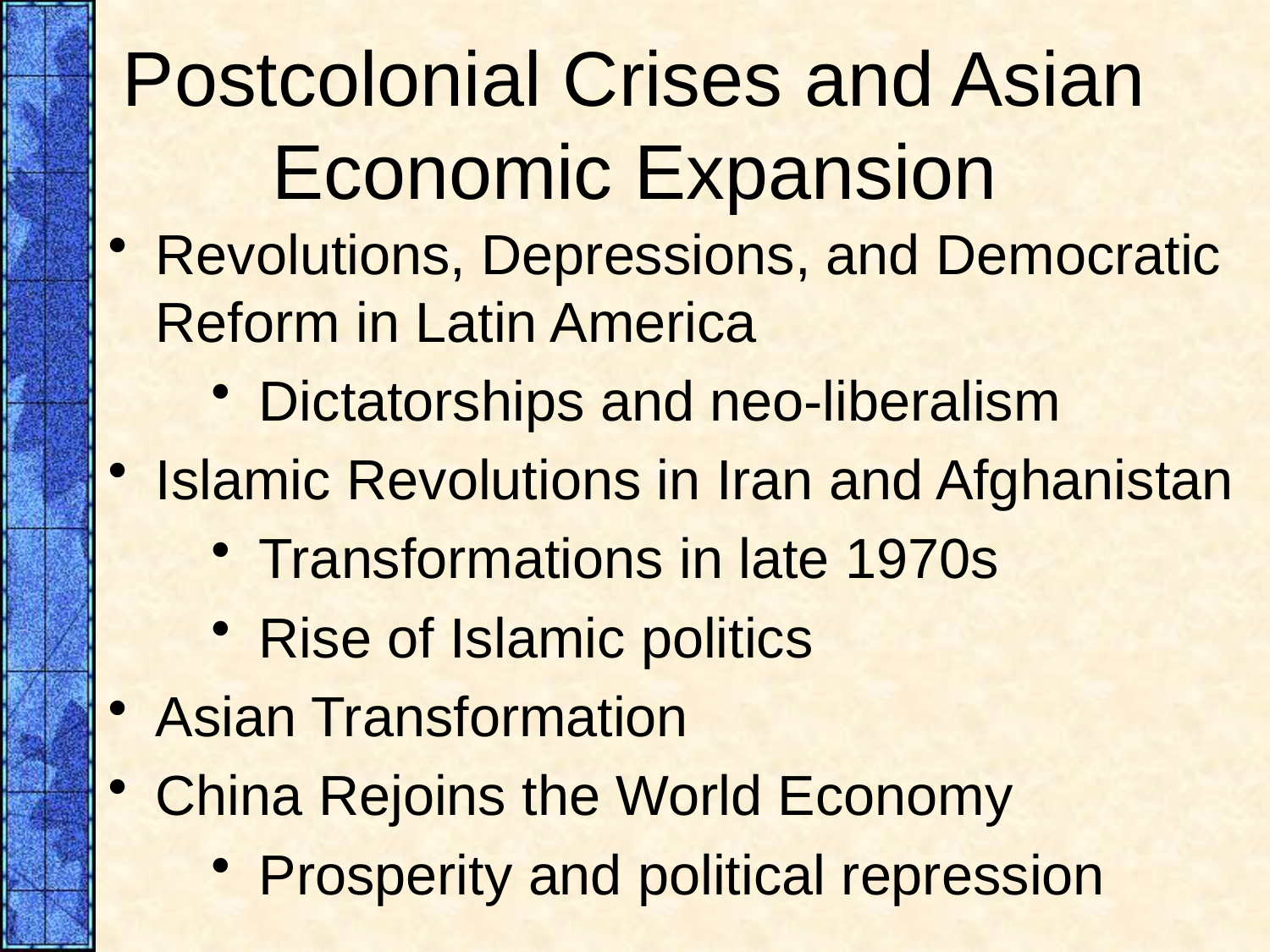

# Postcolonial Crises and Asian Economic Expansion
Revolutions, Depressions, and Democratic Reform in Latin America
Dictatorships and neo-liberalism
Islamic Revolutions in Iran and Afghanistan
Transformations in late 1970s
Rise of Islamic politics
Asian Transformation
China Rejoins the World Economy
Prosperity and political repression